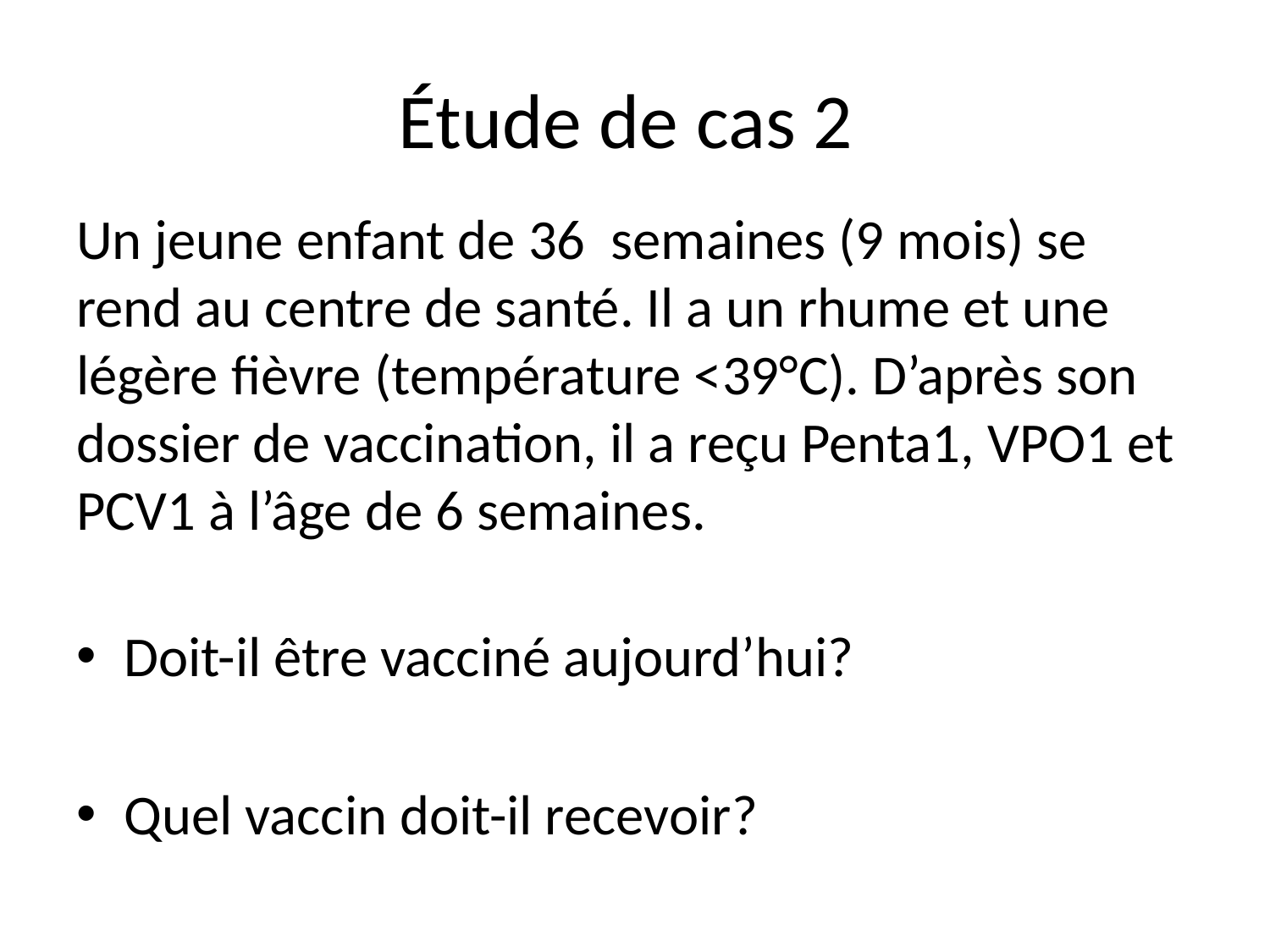

# Étude de cas 2
Un jeune enfant de 36  semaines (9 mois) se rend au centre de santé. Il a un rhume et une légère fièvre (température <39°C). D’après son dossier de vaccination, il a reçu Penta1, VPO1 et PCV1 à l’âge de 6 semaines.
Doit-il être vacciné aujourd’hui?

Quel vaccin doit-il recevoir?